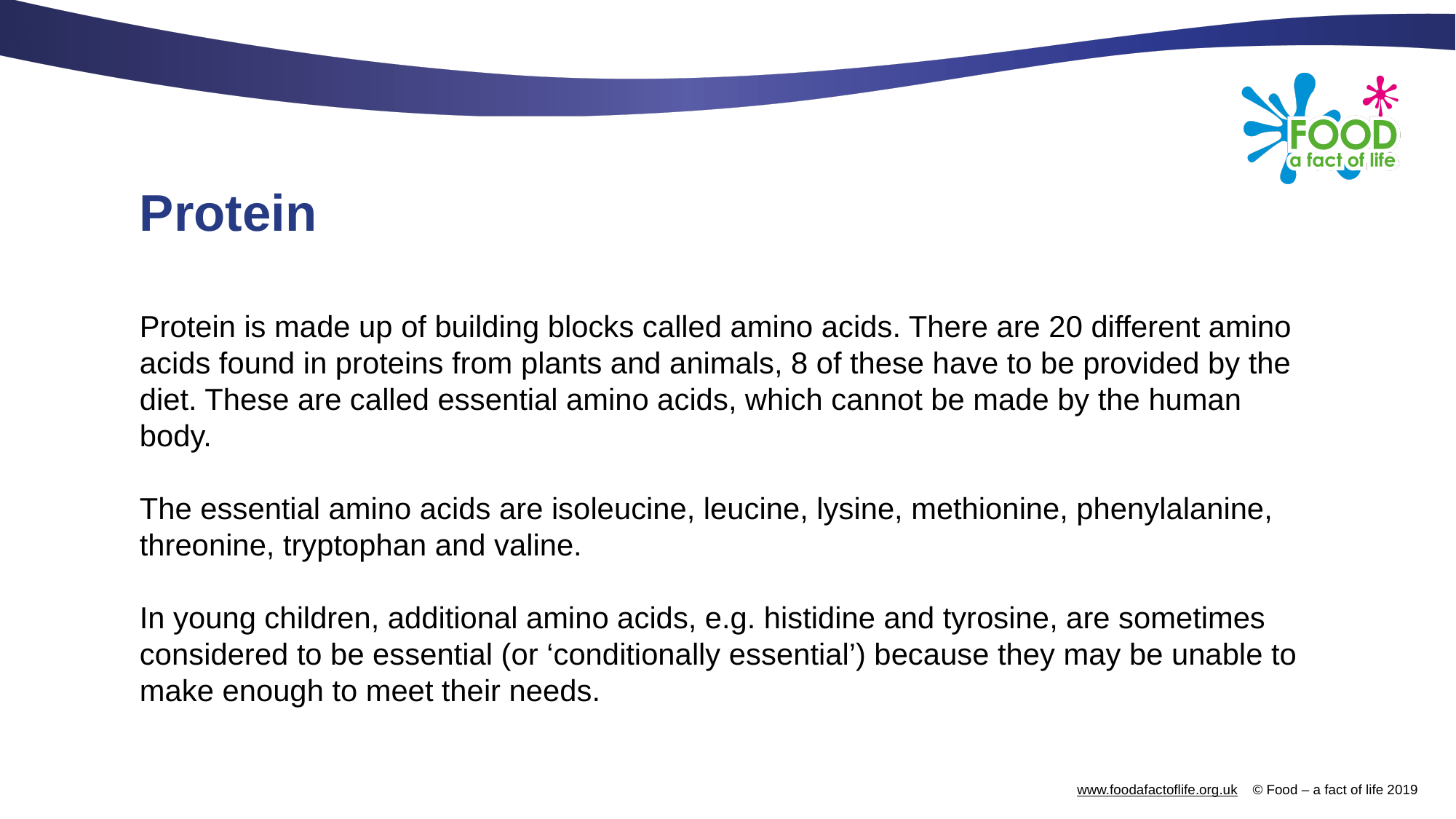

# Protein
Protein is made up of building blocks called amino acids. There are 20 different amino acids found in proteins from plants and animals, 8 of these have to be provided by the diet. These are called essential amino acids, which cannot be made by the human body.

The essential amino acids are isoleucine, leucine, lysine, methionine, phenylalanine, threonine, tryptophan and valine.

In young children, additional amino acids, e.g. histidine and tyrosine, are sometimes considered to be essential (or ‘conditionally essential’) because they may be unable to make enough to meet their needs.